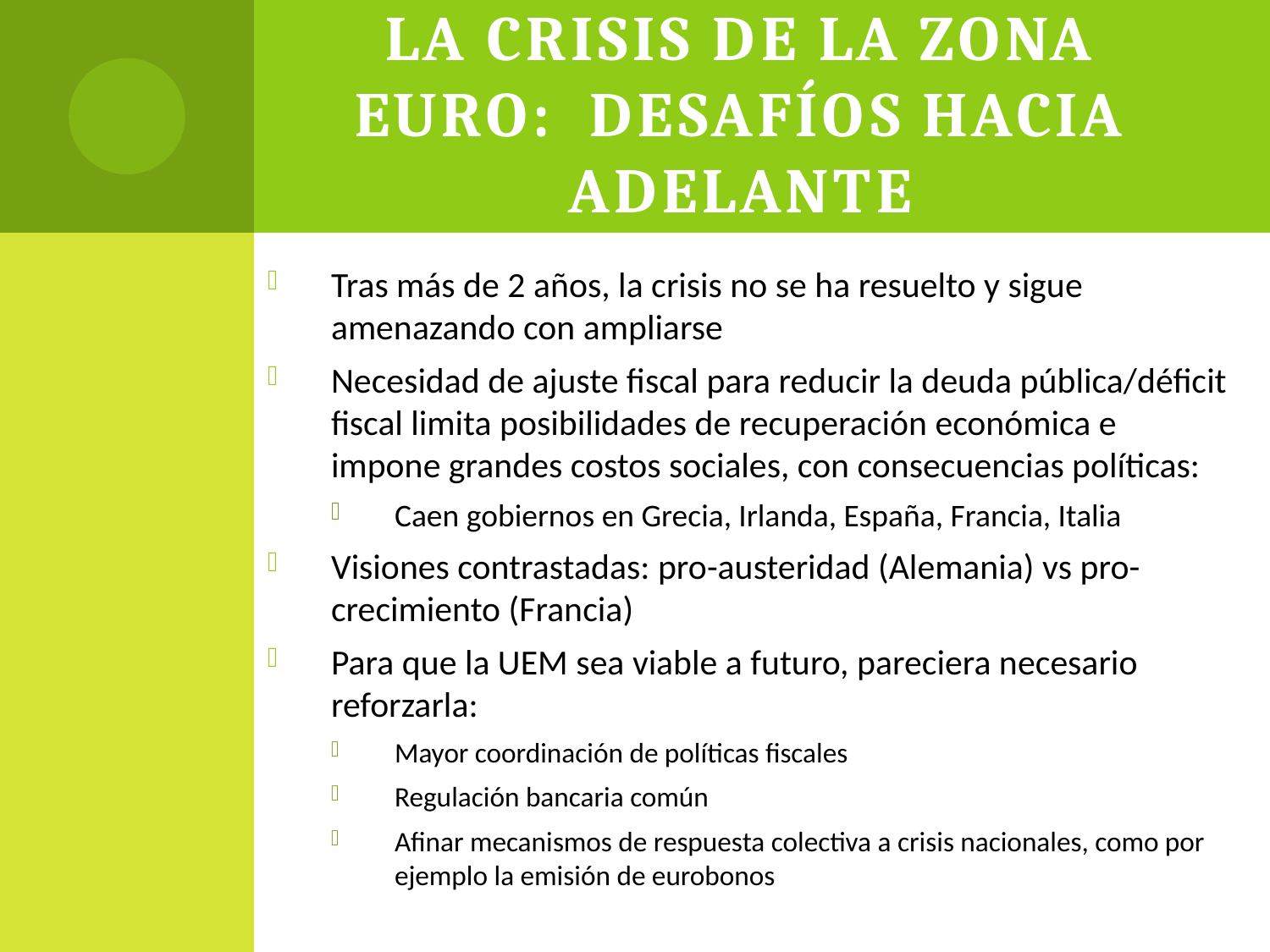

# La crisis de la zona Euro:  Desafíos hacia adelante
Tras más de 2 años, la crisis no se ha resuelto y sigue amenazando con ampliarse
Necesidad de ajuste fiscal para reducir la deuda pública/déficit fiscal limita posibilidades de recuperación económica e impone grandes costos sociales, con consecuencias políticas:
Caen gobiernos en Grecia, Irlanda, España, Francia, Italia
Visiones contrastadas: pro-austeridad (Alemania) vs pro-crecimiento (Francia)
Para que la UEM sea viable a futuro, pareciera necesario reforzarla:
Mayor coordinación de políticas fiscales
Regulación bancaria común
Afinar mecanismos de respuesta colectiva a crisis nacionales, como por ejemplo la emisión de eurobonos